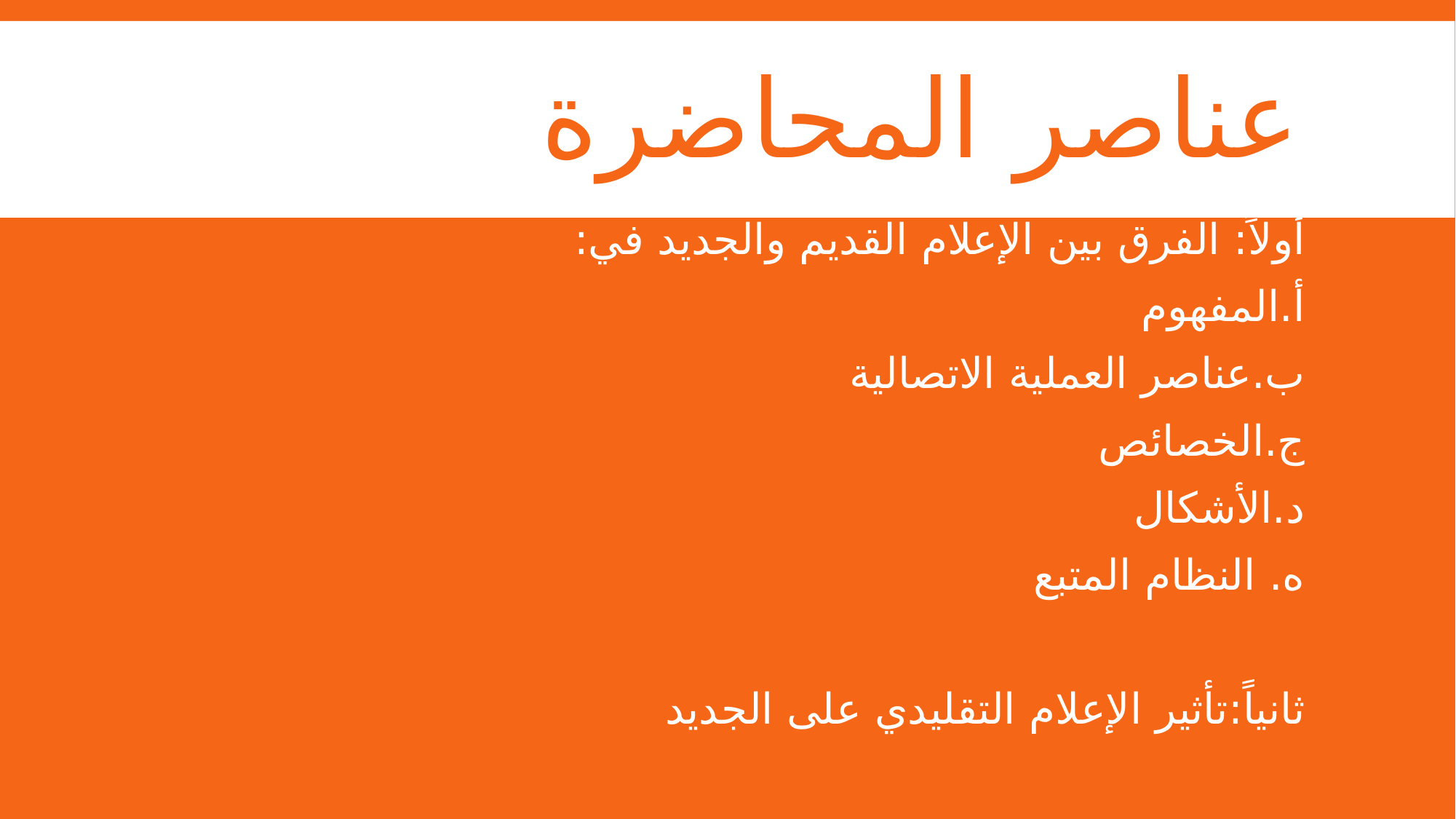

# عناصر المحاضرة
أولاً: الفرق بين الإعلام القديم والجديد في:
أ.المفهوم
ب.عناصر العملية الاتصالية
ج.الخصائص
د.الأشكال
ه. النظام المتبع

ثانياً:تأثير الإعلام التقليدي على الجديد